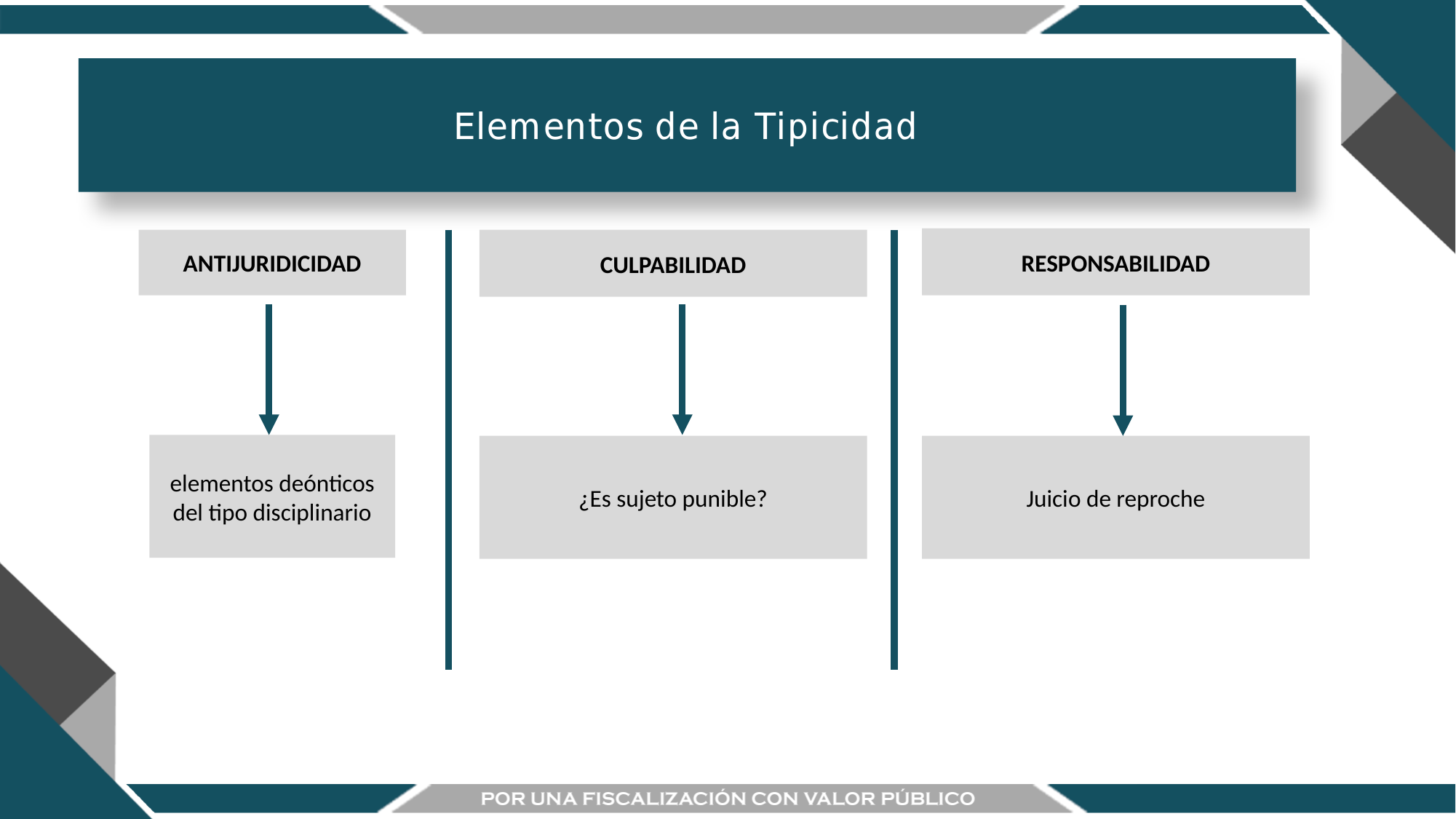

Elementos de la Tipicidad
RESPONSABILIDAD
ANTIJURIDICIDAD
CULPABILIDAD
elementos deónticos del tipo disciplinario
¿Es sujeto punible?
Juicio de reproche